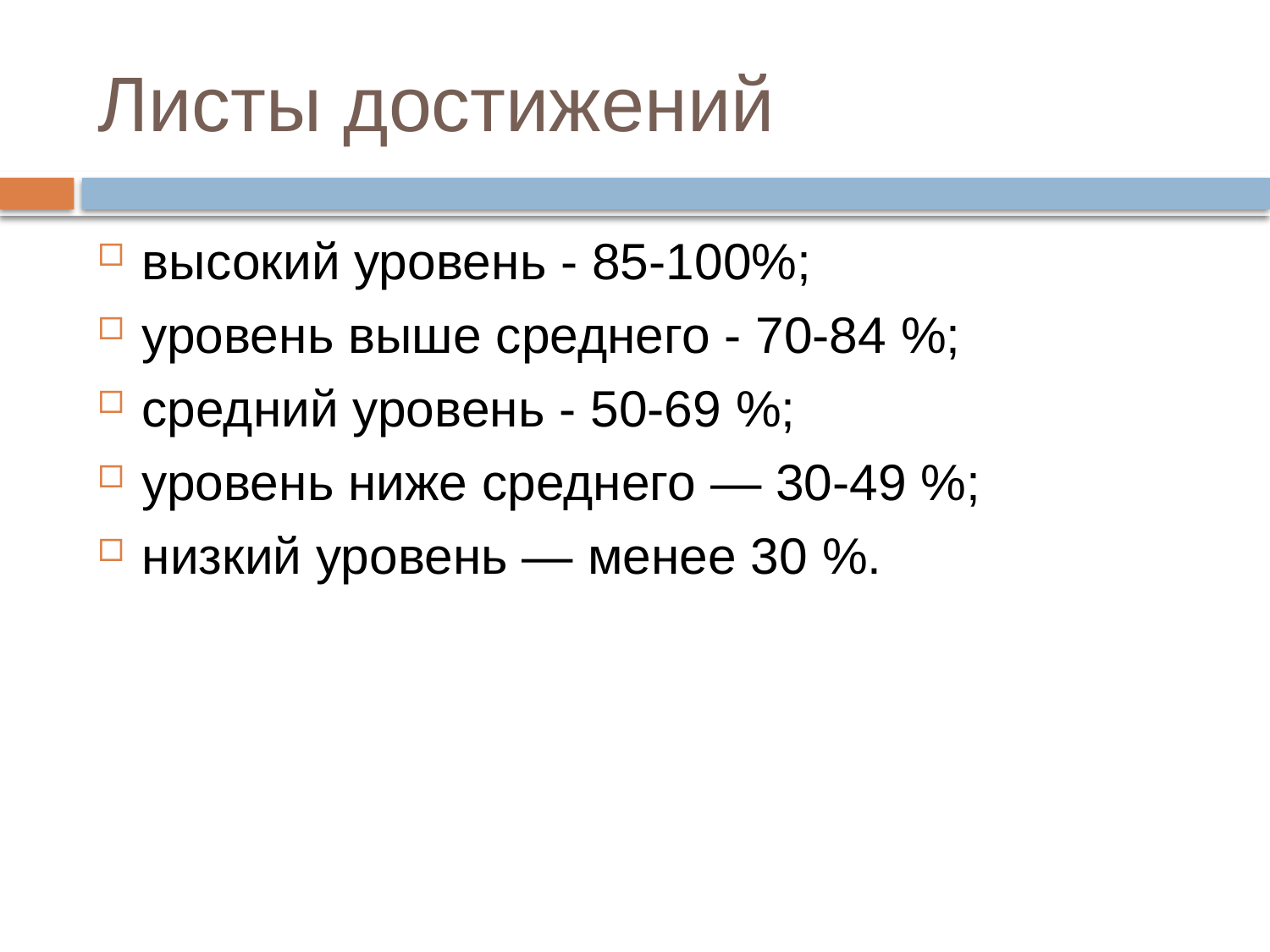

# Листы достижений
высокий уровень - 85-100%;
уровень выше среднего - 70-84 %;
средний уровень - 50-69 %;
уровень ниже среднего — 30-49 %;
низкий уровень — менее 30 %.